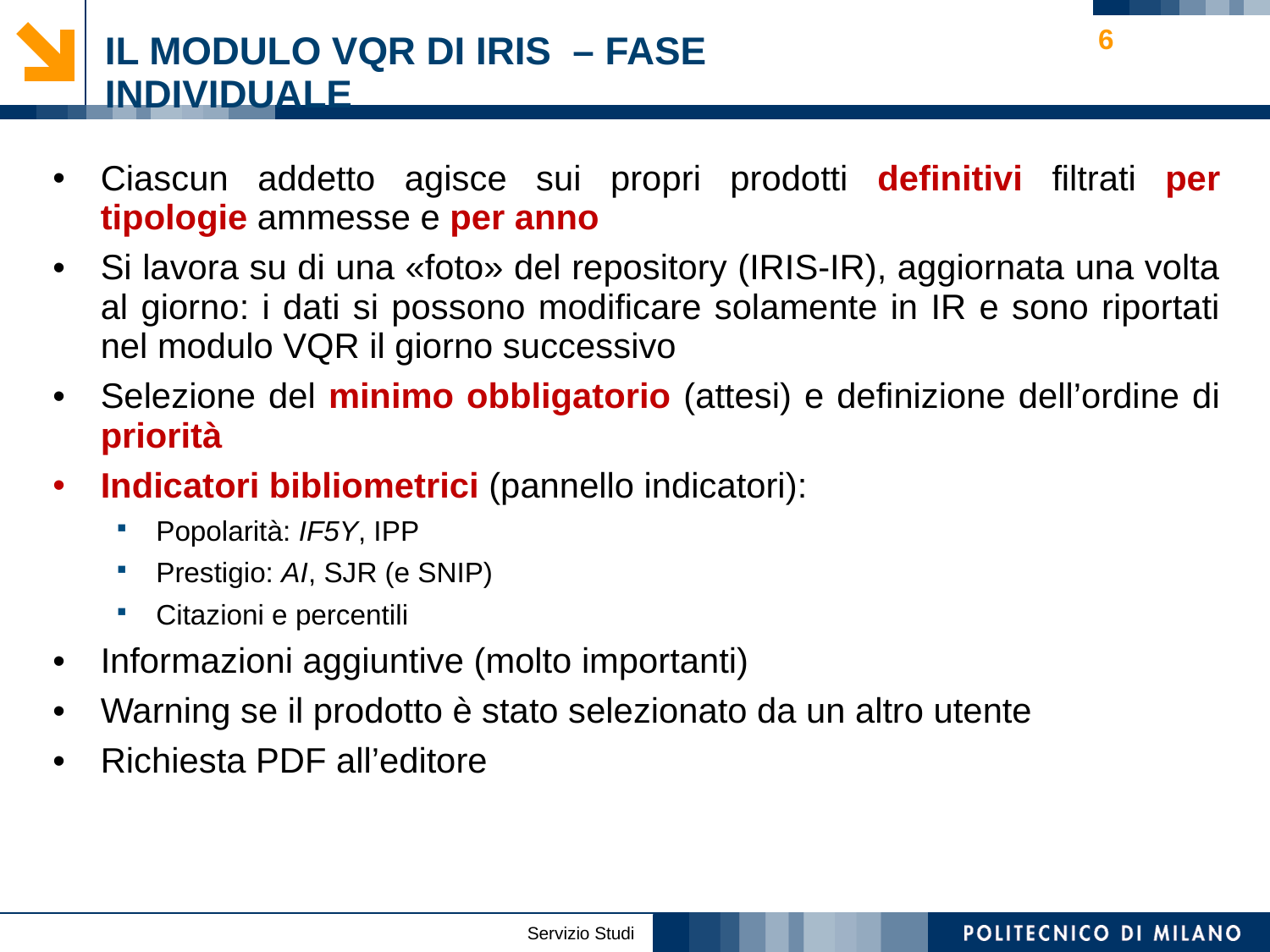

6
# Il modulo VQR di IRIS  – Fase individuale
Ciascun addetto agisce sui propri prodotti definitivi filtrati per tipologie ammesse e per anno
Si lavora su di una «foto» del repository (IRIS-IR), aggiornata una volta al giorno: i dati si possono modificare solamente in IR e sono riportati nel modulo VQR il giorno successivo
Selezione del minimo obbligatorio (attesi) e definizione dell’ordine di priorità
Indicatori bibliometrici (pannello indicatori):
Popolarità: IF5Y, IPP
Prestigio: AI, SJR (e SNIP)
Citazioni e percentili
Informazioni aggiuntive (molto importanti)
Warning se il prodotto è stato selezionato da un altro utente
Richiesta PDF all’editore